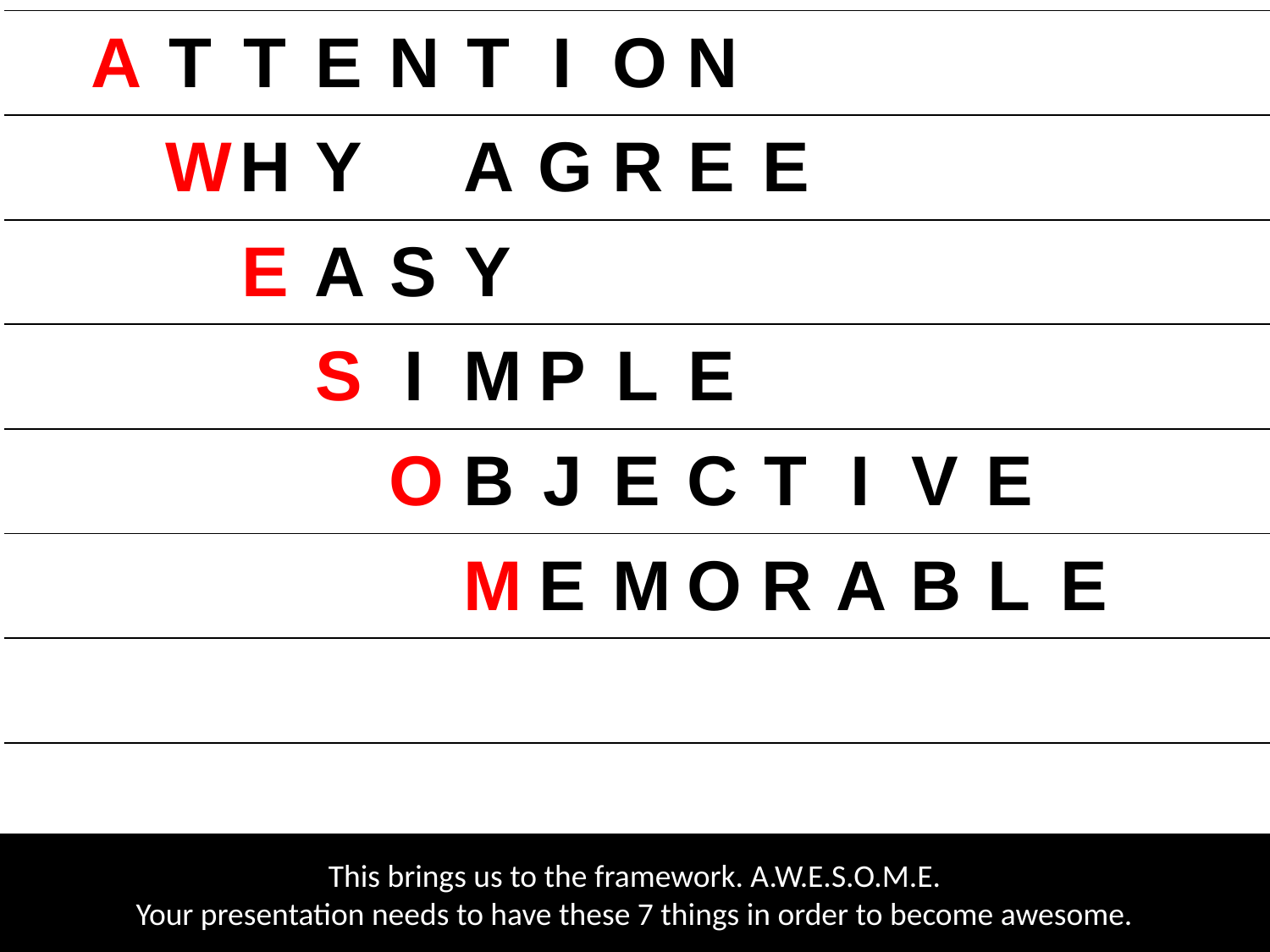

|  | A | T | T | E | N | T | I | O | N |  |  |  |  |  |  |  |
| --- | --- | --- | --- | --- | --- | --- | --- | --- | --- | --- | --- | --- | --- | --- | --- | --- |
|  |  | W | H | Y |  | A | G | R | E | E |  |  |  |  |  |  |
|  |  |  | E | A | S | Y |  |  |  |  |  |  |  |  |  |  |
|  |  |  |  | S | I | M | P | L | E |  |  |  |  |  |  |  |
|  |  |  |  |  | O | B | J | E | C | T | I | V | E |  |  |  |
|  |  |  |  |  |  | M | E | M | O | R | A | B | L | E |  |  |
|  |  |  |  |  |  |  |  |  |  |  |  |  |  |  |  |  |
This brings us to the framework. A.W.E.S.O.M.E.
Your presentation needs to have these 7 things in order to become awesome.